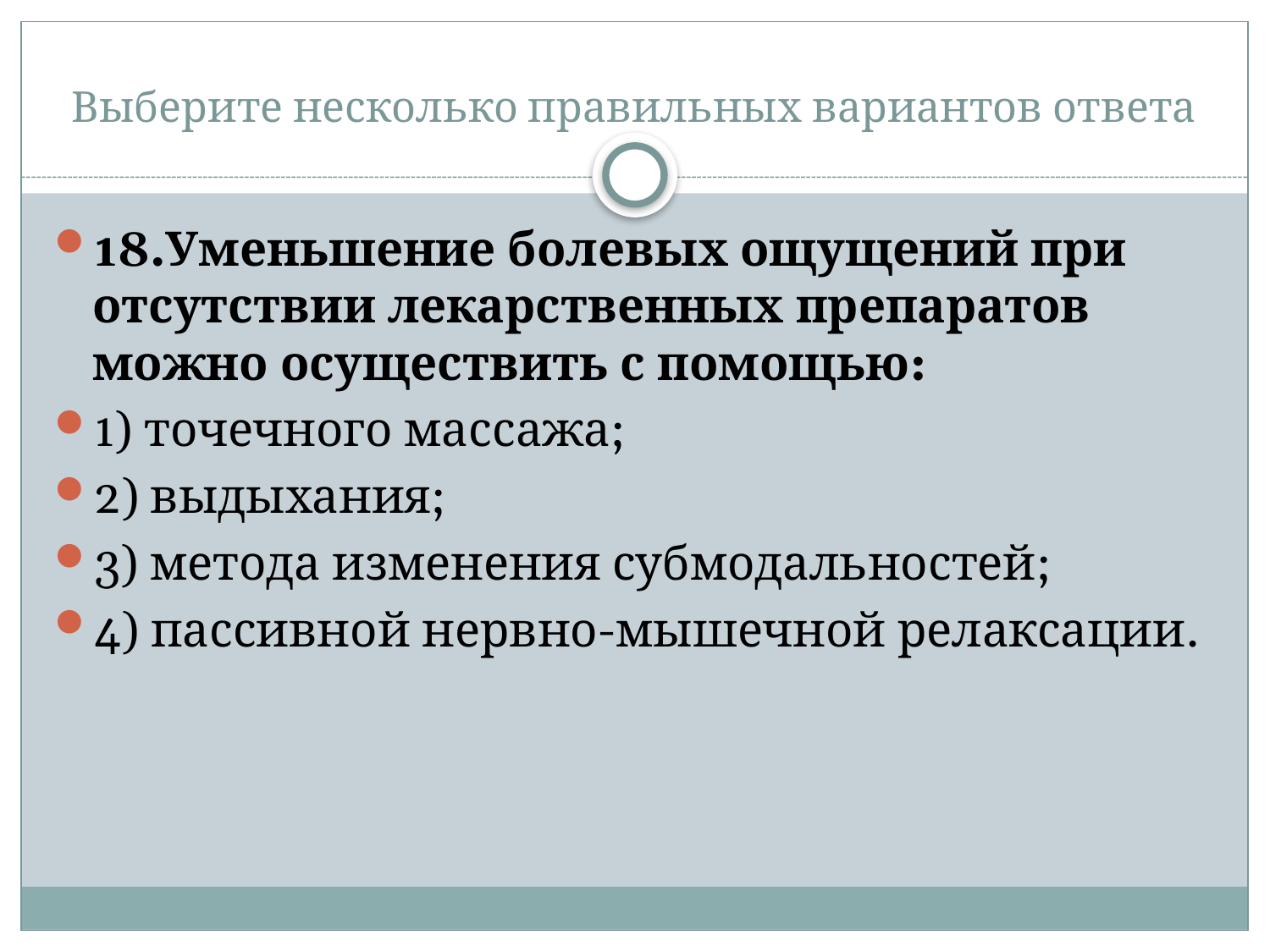

# Выберите несколько правильных вариантов ответа
18.Уменьшение болевых ощущений при отсутствии лекарственных препаратов можно осуществить с помощью:
1) точечного массажа;
2) выдыхания;
3) метода изменения субмодальностей;
4) пассивной нервно-мышечной релаксации.